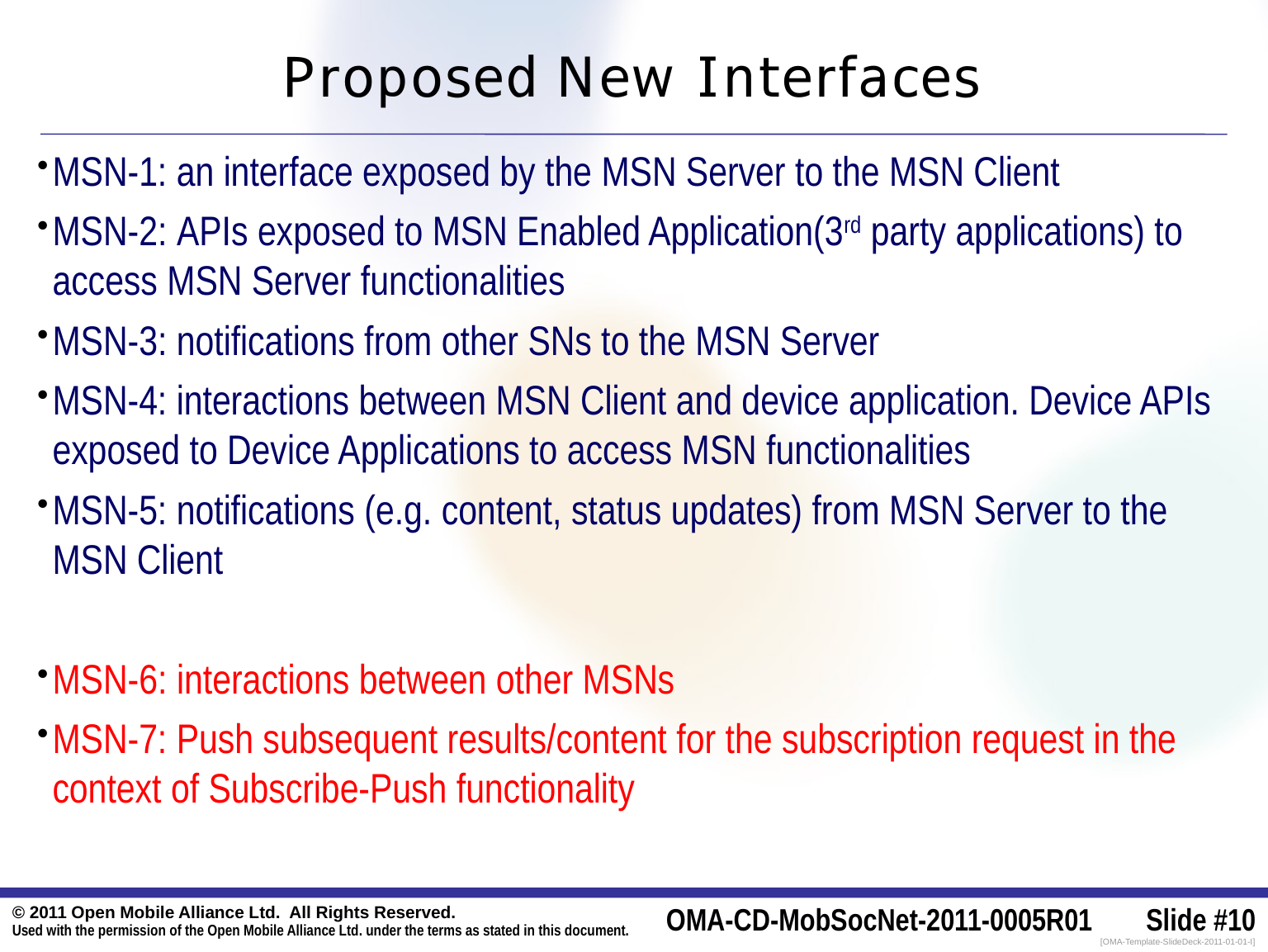

# Proposed New Interfaces
MSN-1: an interface exposed by the MSN Server to the MSN Client
MSN-2: APIs exposed to MSN Enabled Application(3rd party applications) to access MSN Server functionalities
MSN-3: notifications from other SNs to the MSN Server
MSN-4: interactions between MSN Client and device application. Device APIs exposed to Device Applications to access MSN functionalities
MSN-5: notifications (e.g. content, status updates) from MSN Server to the MSN Client

MSN-6: interactions between other MSNs
MSN-7: Push subsequent results/content for the subscription request in the context of Subscribe-Push functionality